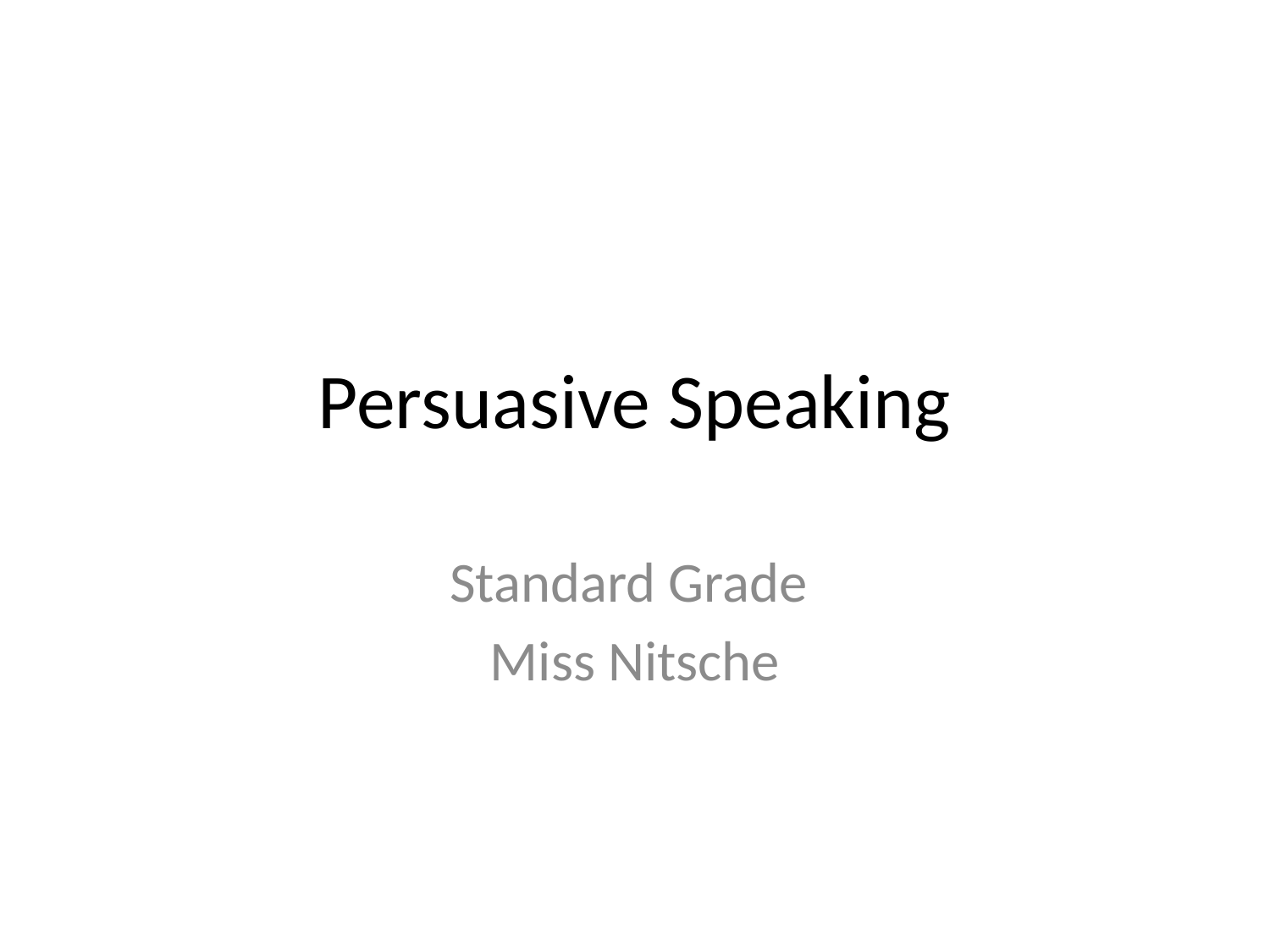

# Persuasive Speaking
Standard Grade
Miss Nitsche